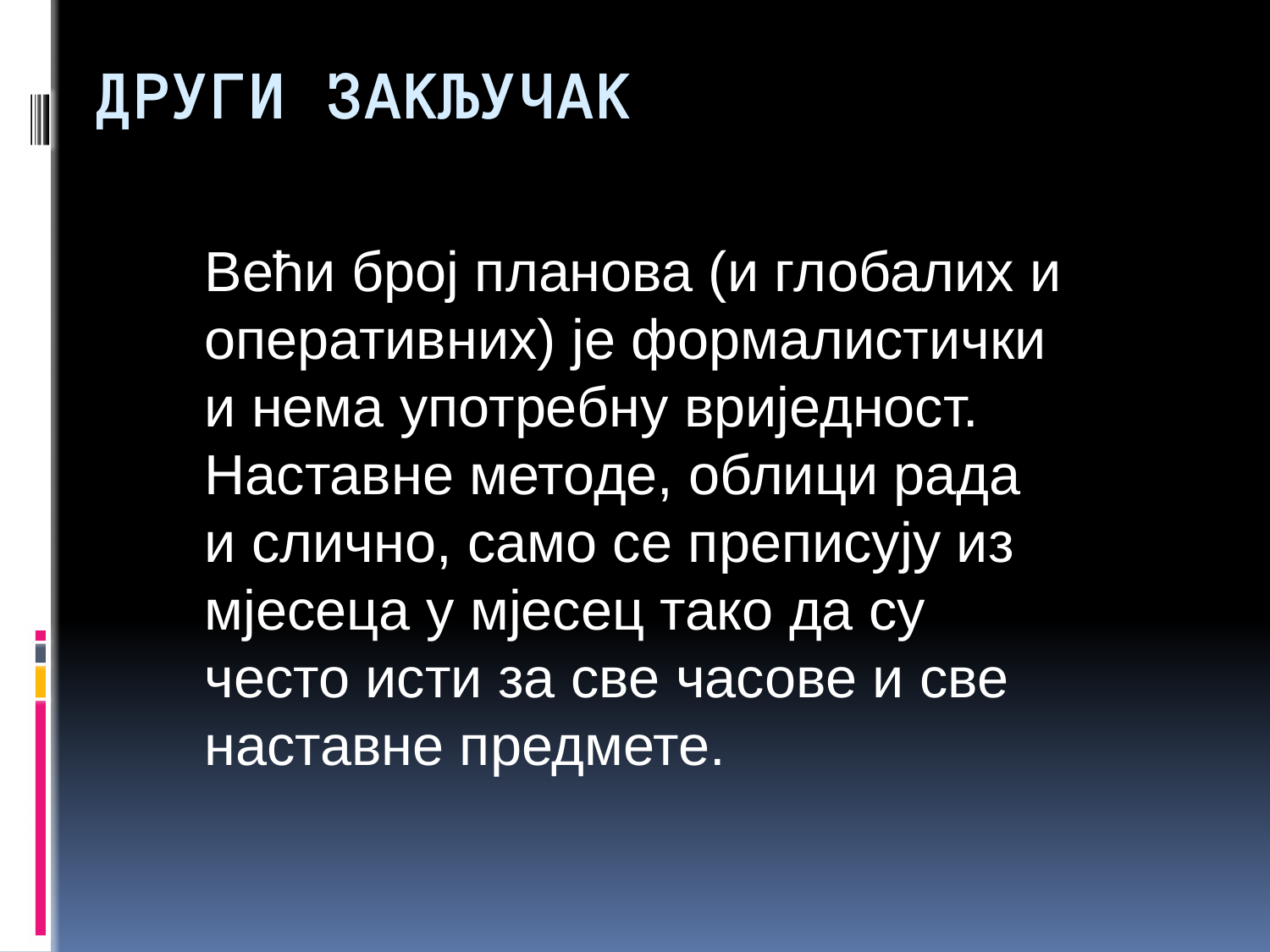

# Други закључак
Већи број планова (и глобалих и оперативних) је формалистички и нема употребну вриједност. Наставне методе, облици рада и слично, само се преписују из мјесеца у мјесец тако да су често исти за све часове и све наставне предмете.